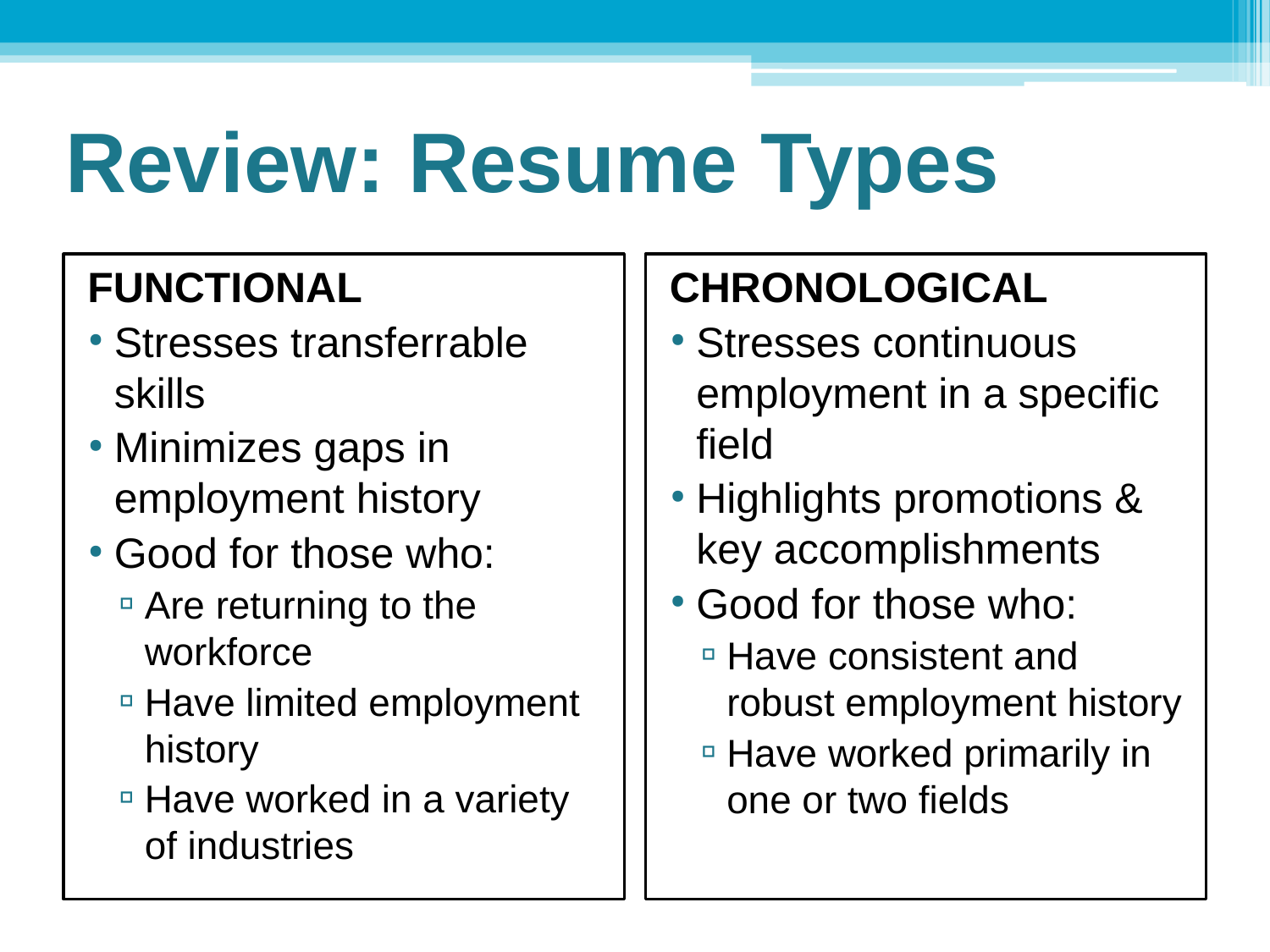

# Review: Resume Types
FUNCTIONAL
Stresses transferrable skills
Minimizes gaps in employment history
Good for those who:
Are returning to the workforce
Have limited employment history
Have worked in a variety of industries

CHRONOLOGICAL
Stresses continuous employment in a specific field
Highlights promotions & key accomplishments
Good for those who:
Have consistent and robust employment history
Have worked primarily in one or two fields